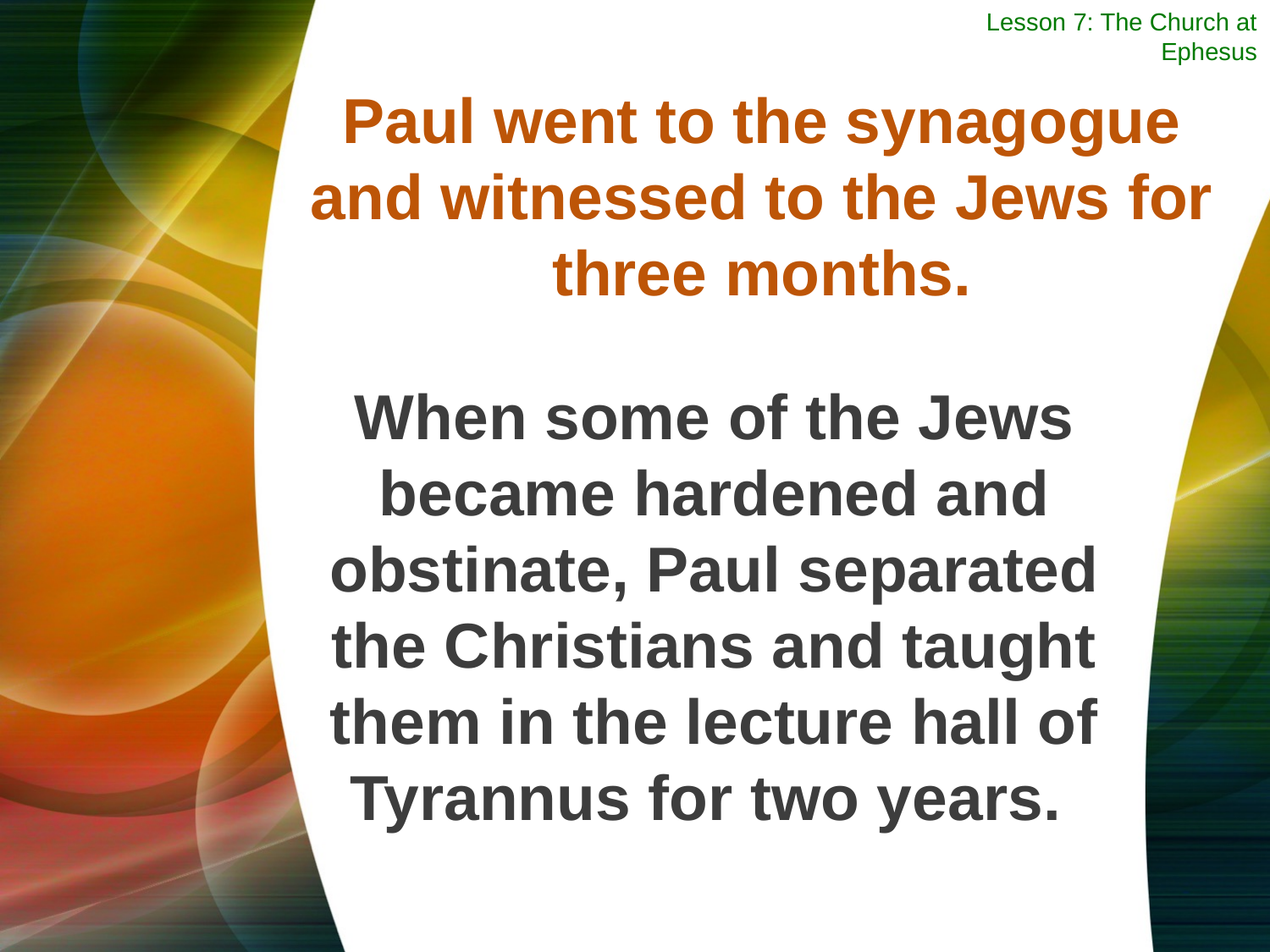

Lesson 7: The Church at Ephesus
Paul went to the synagogue and witnessed to the Jews for three months.
When some of the Jews became hardened and obstinate, Paul separated the Christians and taught them in the lecture hall of Tyrannus for two years.